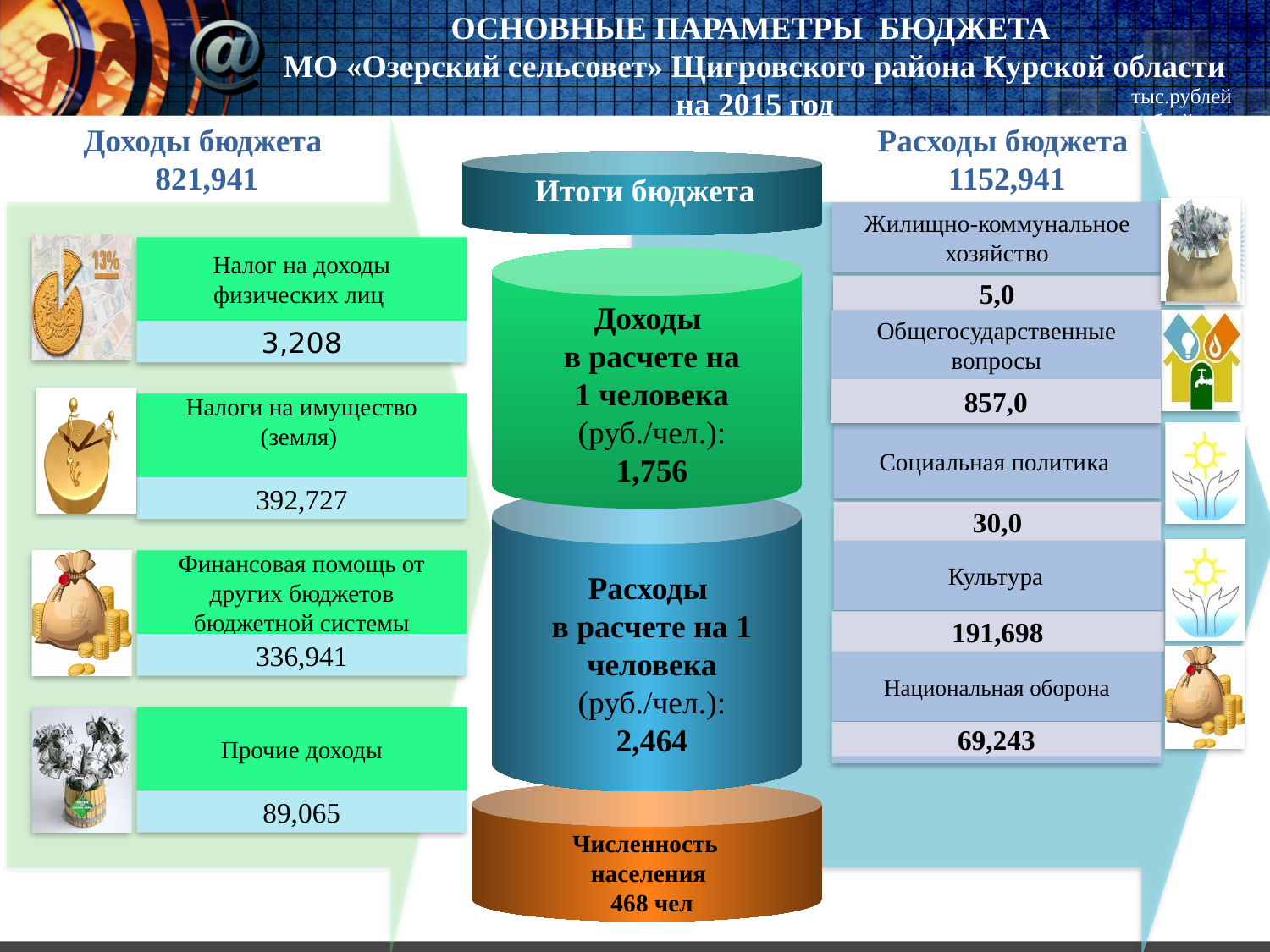

ОСНОВНЫЕ ПАРАМЕТРЫ  БЮДЖЕТА
МО «Озерский сельсовет» Щигровского района Курской области на 2015 год
тыс.рублей рублей

Доходы бюджета
821,941

Расходы бюджета
1152,941

Итоги бюджета
Жилищно-коммунальное хозяйство
5,0

Налоги на имущество (земля)

392,727

Налог на доходы физических лиц
3,208

Доходы
в расчете на
1 человека (руб./чел.):
1,756
Социальная политика
30,0

Культура
191,698

Финансовая помощь от других бюджетов бюджетной системы

336,941

Расходы
в расчете на 1 человека
(руб./чел.):
2,464
Национальная оборона
69,243

Прочие доходы

89,065

    Численность
       населения
468 чел

Общегосударственные вопросы

857,0